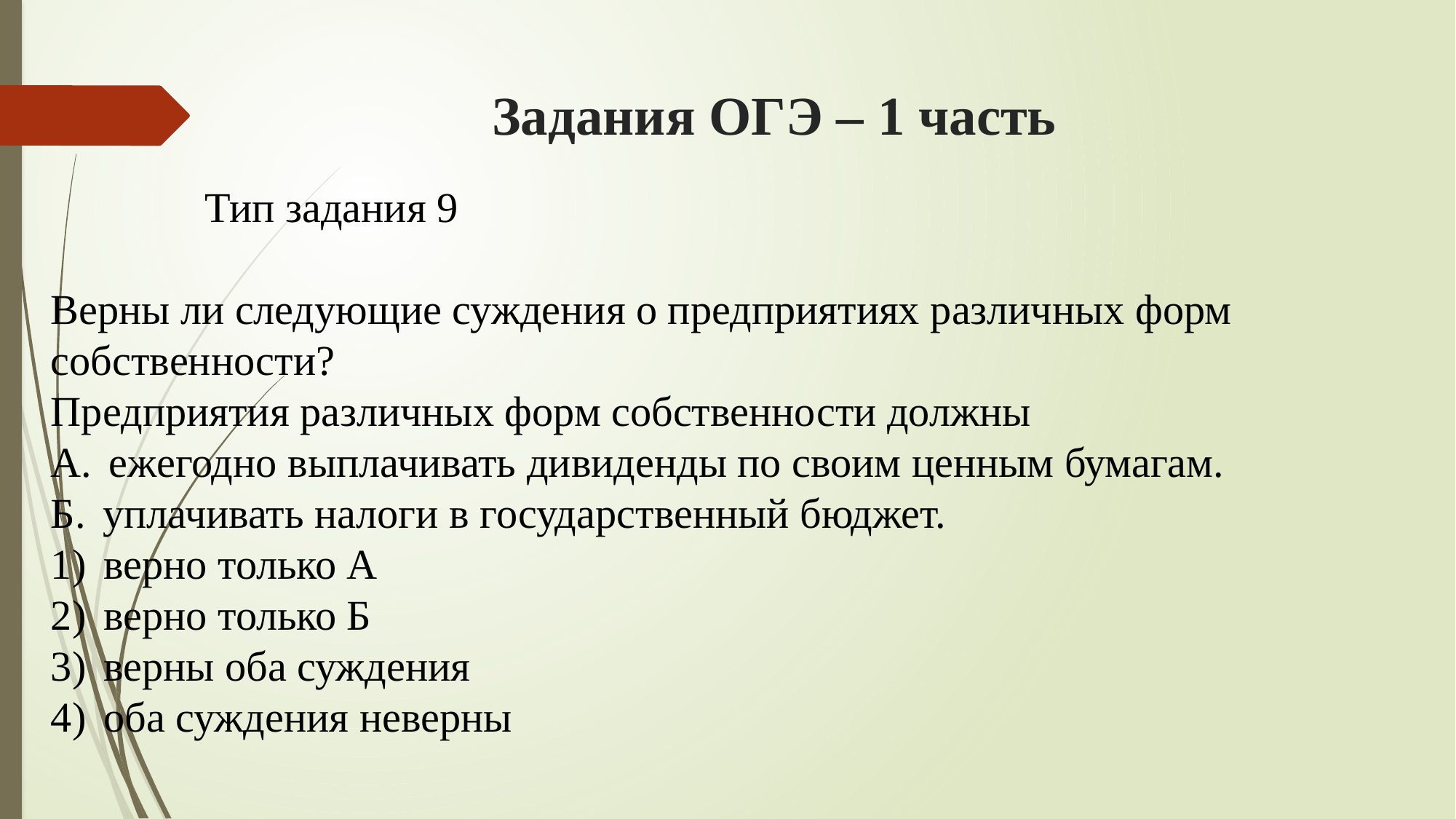

# Задания ОГЭ – 1 часть
             Тип задания 9

Верны ли следующие суждения о предприятиях различных форм собственности?
Предприятия различных форм собственности должны
А.  ежегодно выплачивать дивиденды по своим ценным бумагам.
Б.  уплачивать налоги в государственный бюджет.
1)  верно только А
2)  верно только Б
3)  верны оба суждения
4)  оба суждения неверны